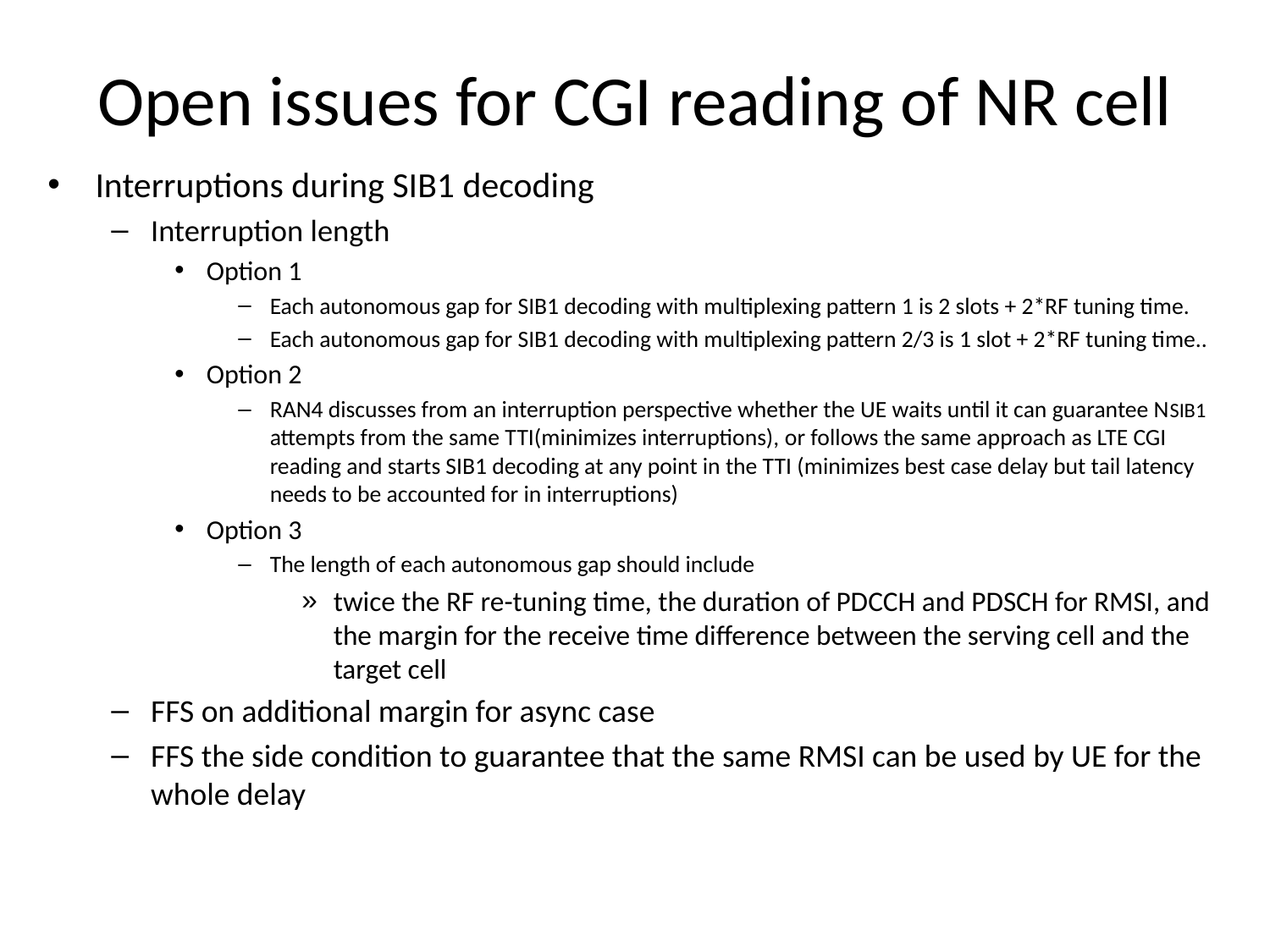

# Open issues for CGI reading of NR cell
Interruptions during SIB1 decoding
Interruption length
Option 1
Each autonomous gap for SIB1 decoding with multiplexing pattern 1 is 2 slots + 2*RF tuning time.
Each autonomous gap for SIB1 decoding with multiplexing pattern 2/3 is 1 slot + 2*RF tuning time..
Option 2
RAN4 discusses from an interruption perspective whether the UE waits until it can guarantee NSIB1 attempts from the same TTI(minimizes interruptions), or follows the same approach as LTE CGI reading and starts SIB1 decoding at any point in the TTI (minimizes best case delay but tail latency needs to be accounted for in interruptions)
Option 3
The length of each autonomous gap should include
twice the RF re-tuning time, the duration of PDCCH and PDSCH for RMSI, and the margin for the receive time difference between the serving cell and the target cell
FFS on additional margin for async case
FFS the side condition to guarantee that the same RMSI can be used by UE for the whole delay

7